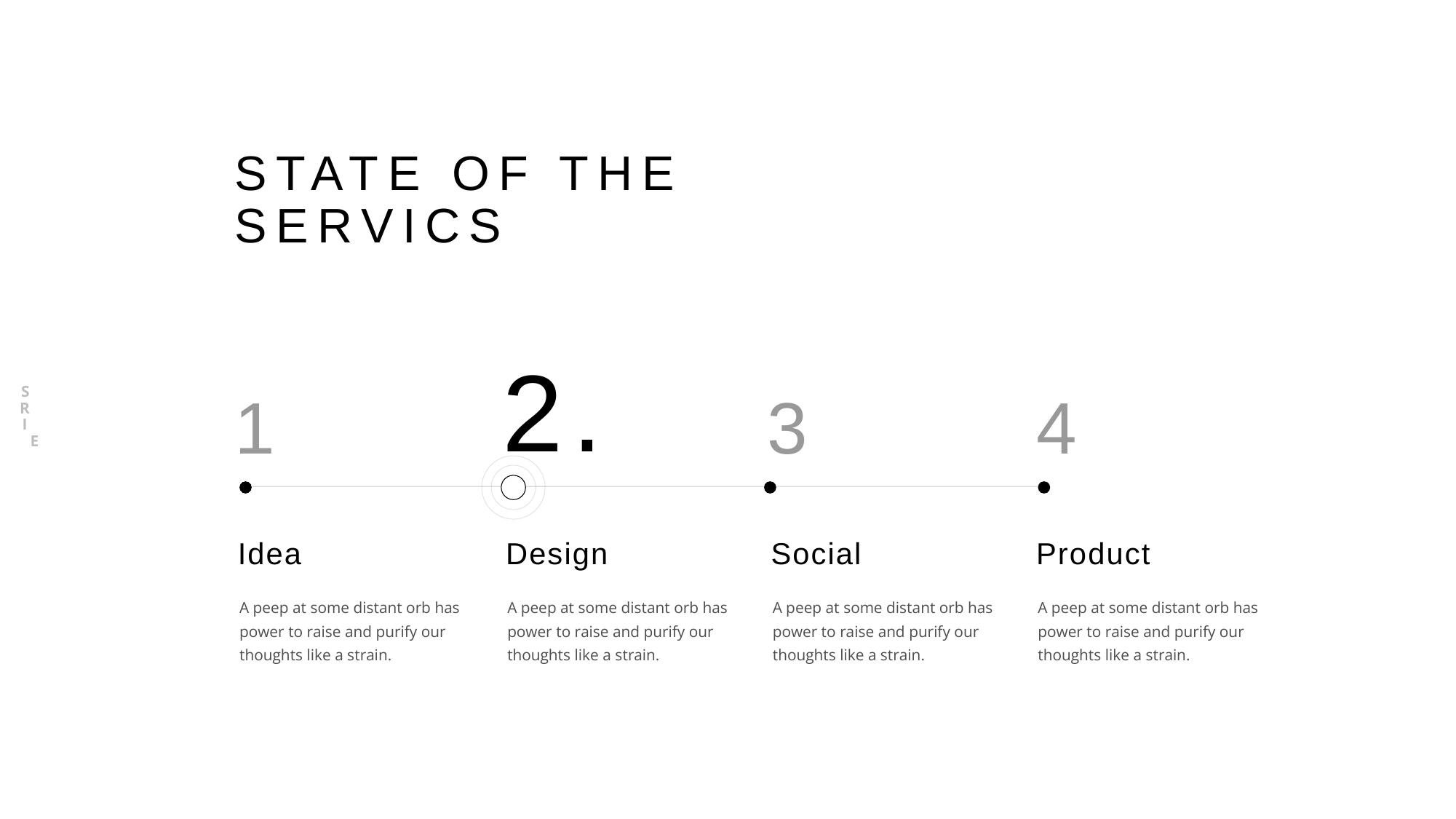

SERVICES
# STATE OF THE SERVICS
2.
1.
3.
4.

Idea
Design
Social
Product
A peep at some distant orb has power to raise and purify our thoughts like a strain.
A peep at some distant orb has power to raise and purify our thoughts like a strain.
A peep at some distant orb has power to raise and purify our thoughts like a strain.
A peep at some distant orb has power to raise and purify our thoughts like a strain.